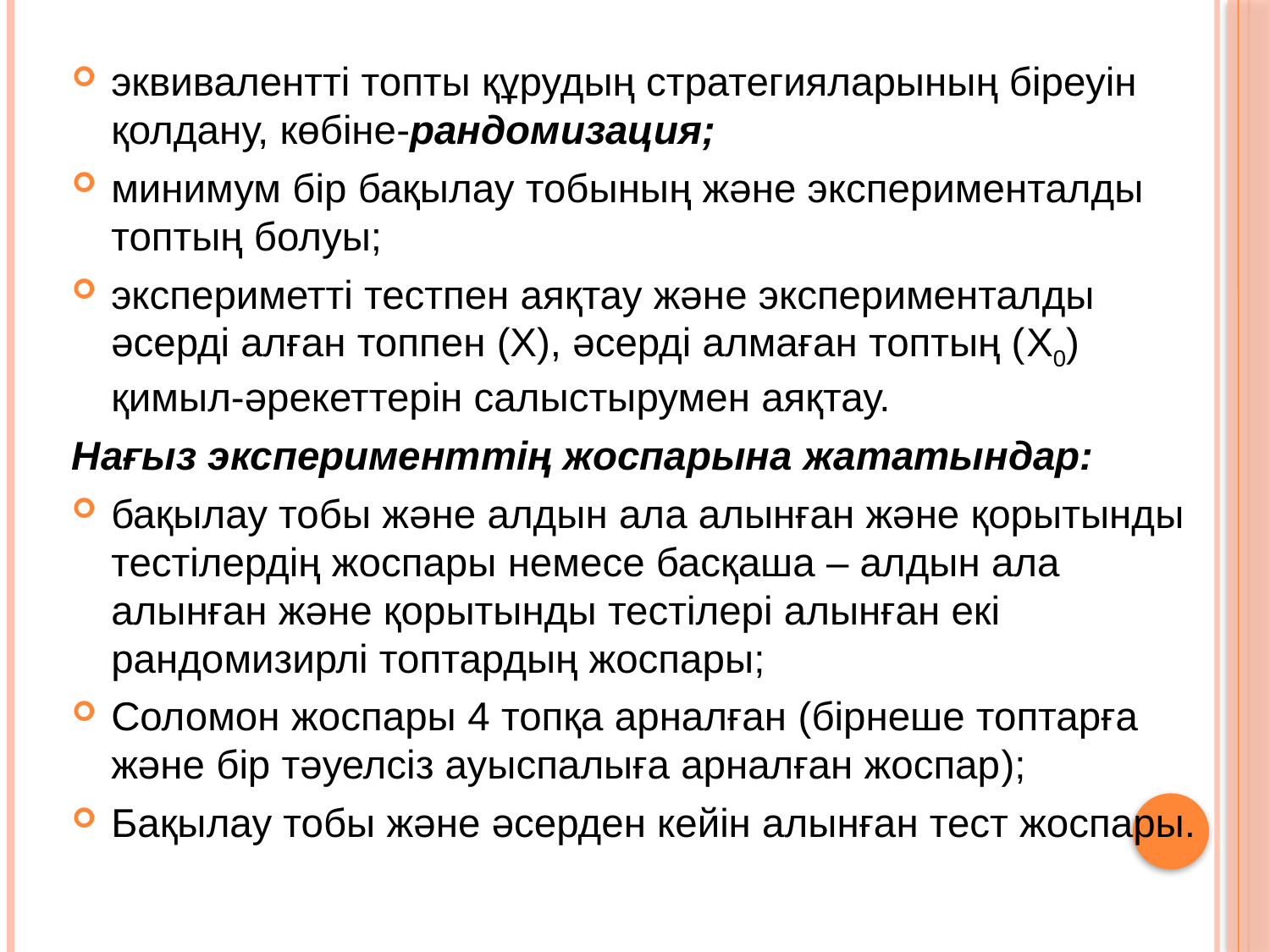

эквивалентті топты құрудың стратегияларының біреуін қолдану, көбіне-рандомизация;
минимум бір бақылау тобының және эксперименталды топтың болуы;
экспериметті тестпен аяқтау және эксперименталды әсерді алған топпен (Х), әсерді алмаған топтың (Х0) қимыл-әрекеттерін салыстырумен аяқтау.
Нағыз эксперименттің жоспарына жататындар:
бақылау тобы және алдын ала алынған және қорытынды тестілердің жоспары немесе басқаша – алдын ала алынған және қорытынды тестілері алынған екі рандомизирлі топтардың жоспары;
Соломон жоспары 4 топқа арналған (бірнеше топтарға және бір тәуелсіз ауыспалыға арналған жоспар);
Бақылау тобы және әсерден кейін алынған тест жоспары.